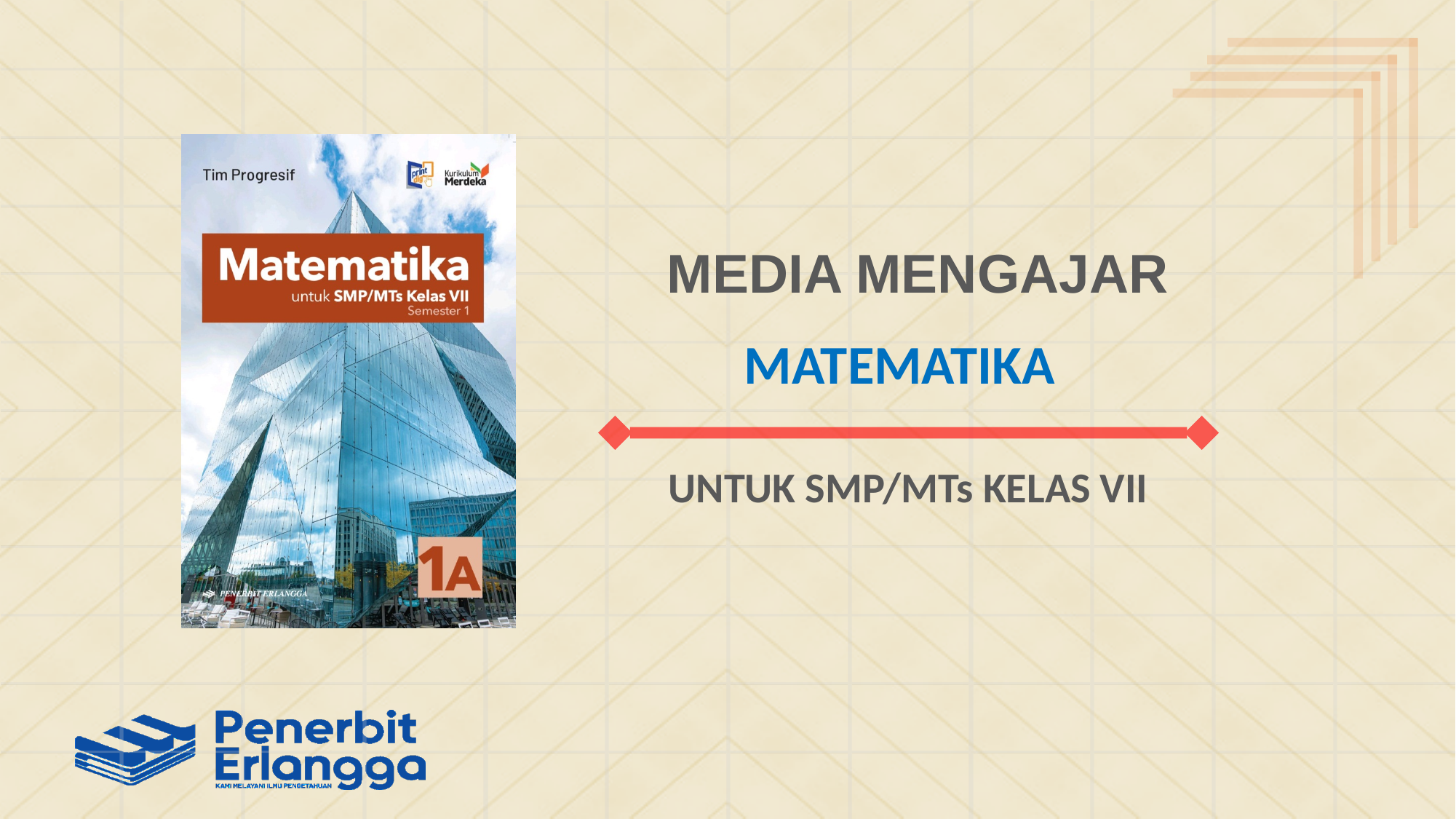

MEDIA MENGAJAR
MATEMATIKA
UNTUK SMP/MTs KELAS VII